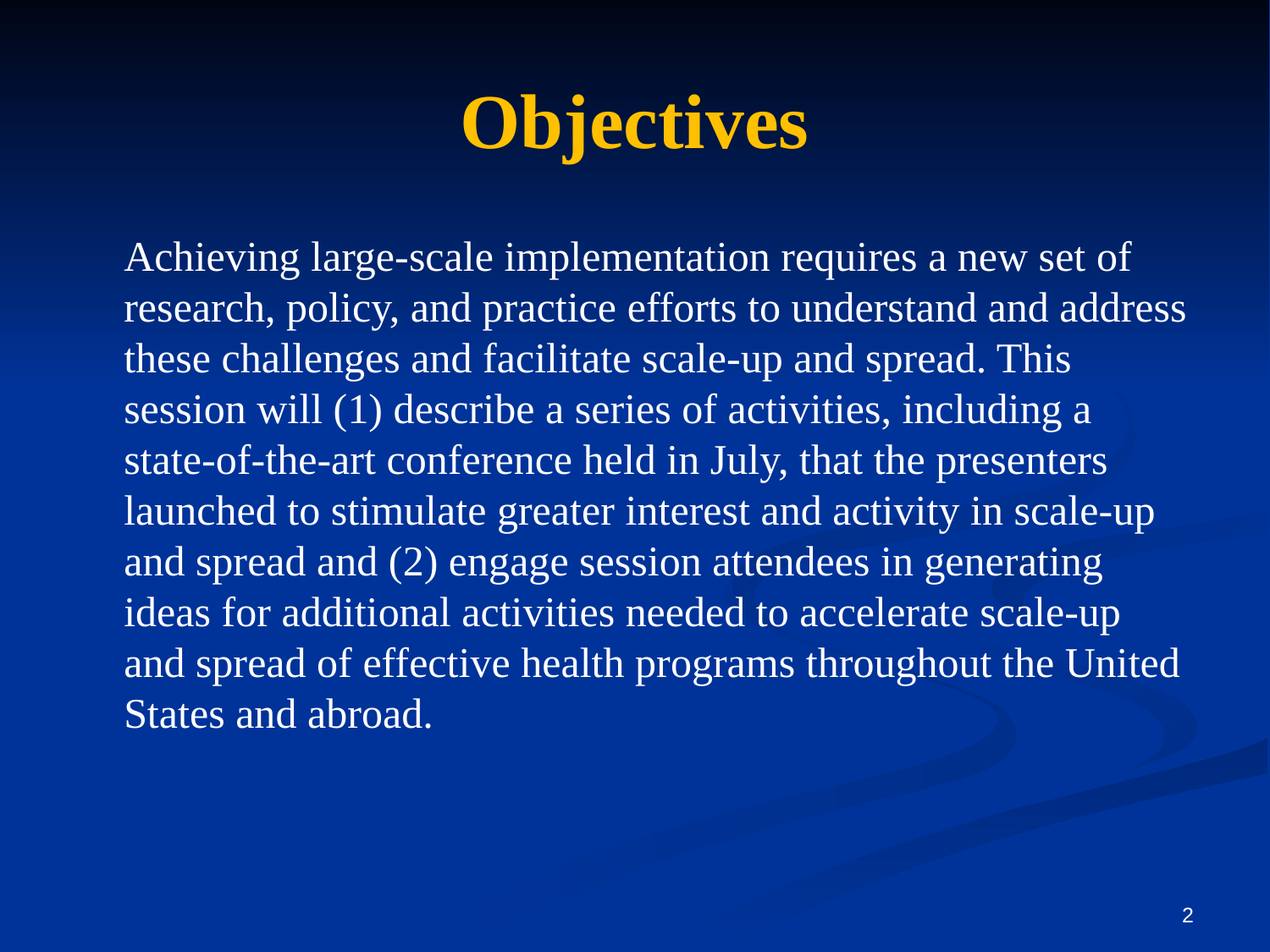

# Objectives
	Achieving large-scale implementation requires a new set of research, policy, and practice efforts to understand and address these challenges and facilitate scale-up and spread. This session will (1) describe a series of activities, including a state-of-the-art conference held in July, that the presenters launched to stimulate greater interest and activity in scale-up and spread and (2) engage session attendees in generating ideas for additional activities needed to accelerate scale-up and spread of effective health programs throughout the United States and abroad.
2